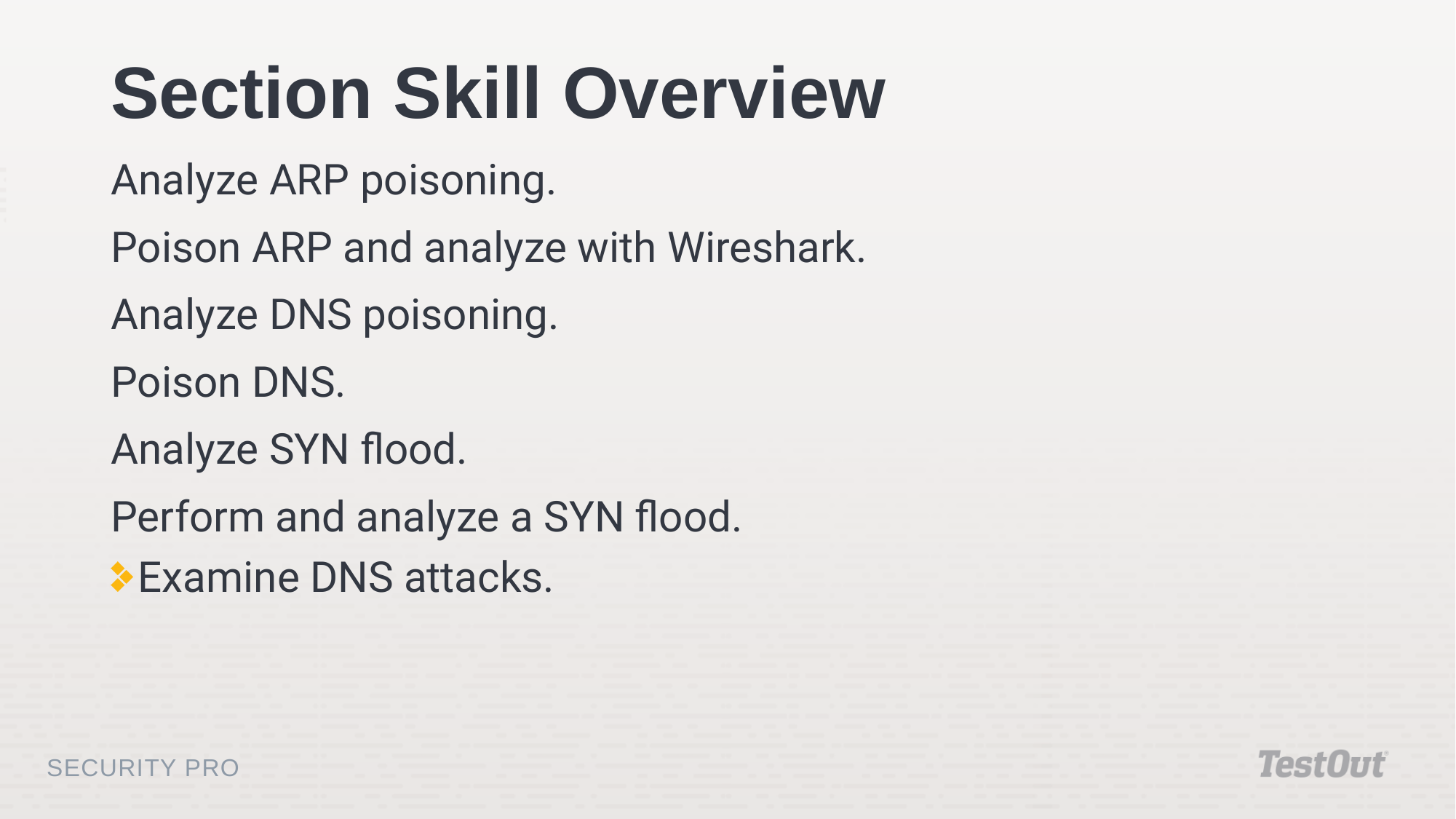

# Section Skill Overview
Analyze ARP poisoning.
Poison ARP and analyze with Wireshark.
Analyze DNS poisoning.
Poison DNS.
Analyze SYN flood.
Perform and analyze a SYN flood.
Examine DNS attacks.
Security Pro